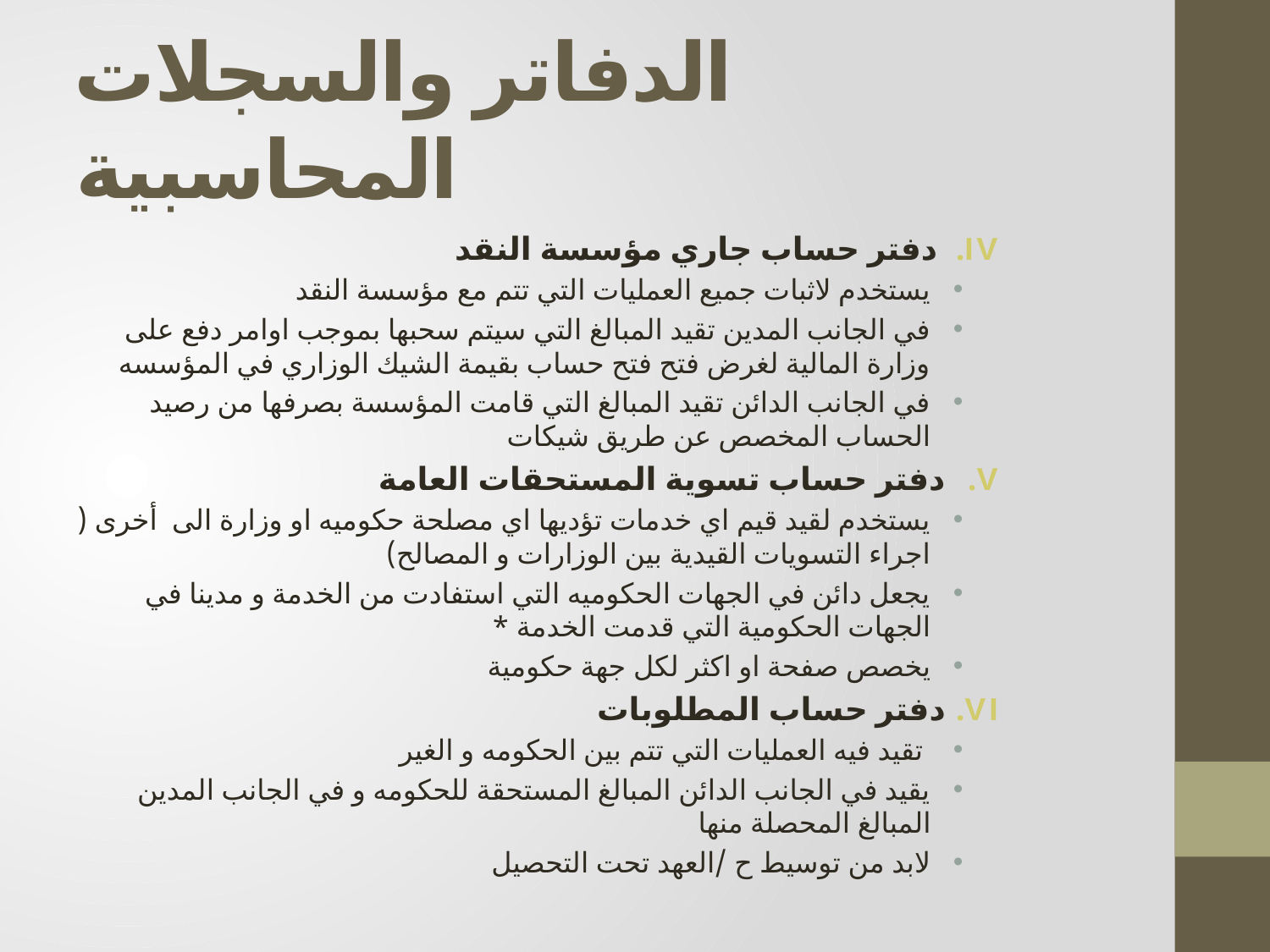

# الدفاتر والسجلات المحاسبية
دفتر حساب جاري مؤسسة النقد
يستخدم لاثبات جميع العمليات التي تتم مع مؤسسة النقد
في الجانب المدين تقيد المبالغ التي سيتم سحبها بموجب اوامر دفع على وزارة المالية لغرض فتح فتح حساب بقيمة الشيك الوزاري في المؤسسه
في الجانب الدائن تقيد المبالغ التي قامت المؤسسة بصرفها من رصيد الحساب المخصص عن طريق شيكات
دفتر حساب تسوية المستحقات العامة
يستخدم لقيد قيم اي خدمات تؤديها اي مصلحة حكوميه او وزارة الى  أخرى ( اجراء التسويات القيدية بين الوزارات و المصالح)
يجعل دائن في الجهات الحكوميه التي استفادت من الخدمة و مدينا في الجهات الحكومية التي قدمت الخدمة *
يخصص صفحة او اكثر لكل جهة حكومية
دفتر حساب المطلوبات
 تقيد فيه العمليات التي تتم بين الحكومه و الغير
يقيد في الجانب الدائن المبالغ المستحقة للحكومه و في الجانب المدين المبالغ المحصلة منها
لابد من توسيط ح /العهد تحت التحصيل